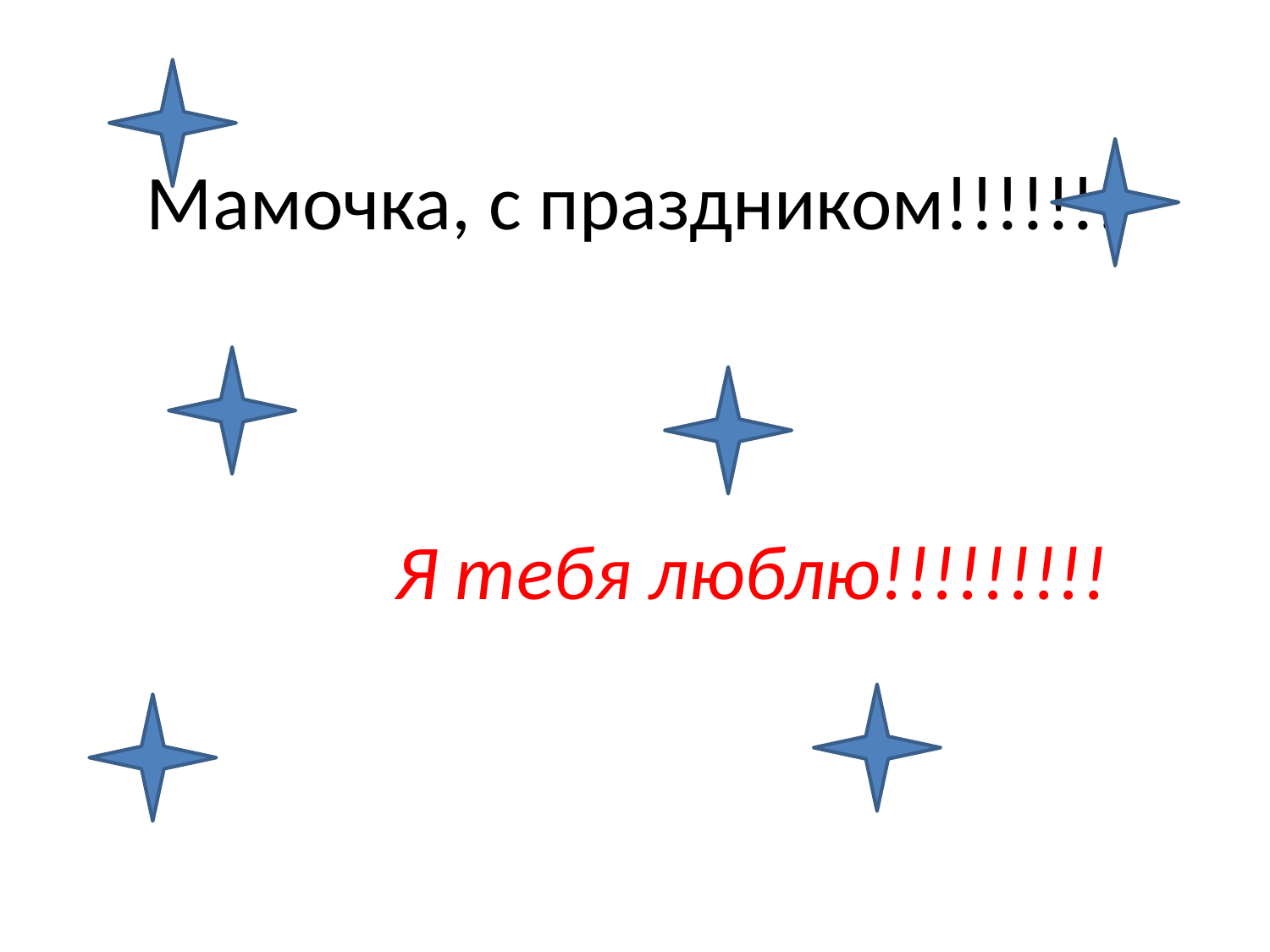

# Мамочка, с праздником!!!!!!!

Я тебя люблю!!!!!!!!!